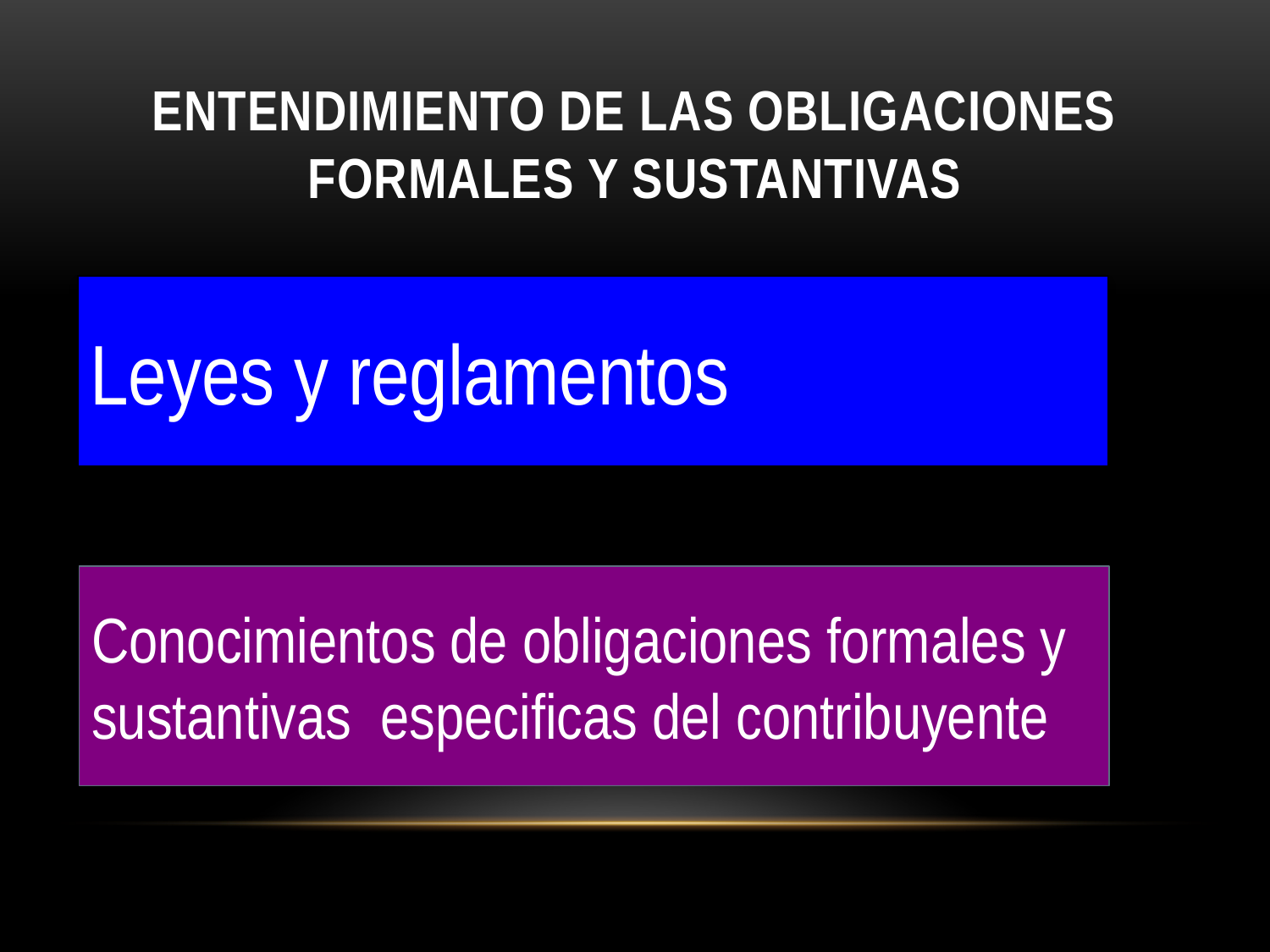

# ENTENDIMIENTO DE LAS OBLIGACIONES FORMALES Y SUSTANTIVAS
Leyes y reglamentos
Conocimientos de obligaciones formales y sustantivas  especificas del contribuyente